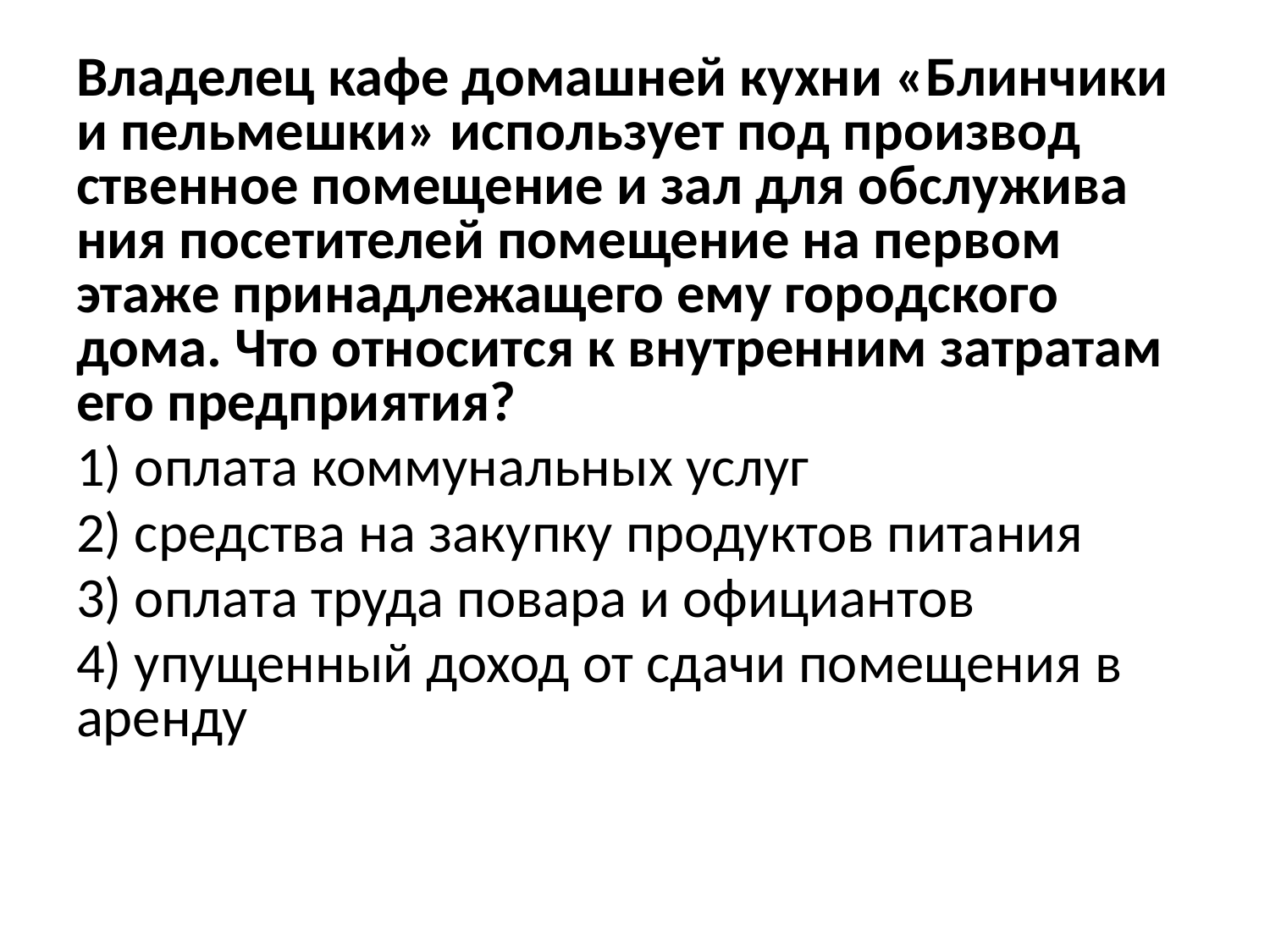

Вла­де­лец кафе до­маш­ней кухни «Блин­чи­ки и пель­меш­ки» ис­поль­зу­ет под про­из­вод­ствен­ное по­ме­ще­ние и зал для об­слу­жи­ва­ния по­се­ти­те­лей по­ме­ще­ние на пер­вом этаже при­над­ле­жа­ще­го ему го­род­ско­го дома. Что от­но­сит­ся к внут­рен­ним за­тра­там его пред­при­я­тия?
1) опла­та ком­му­наль­ных услуг
2) сред­ства на за­куп­ку про­дук­тов пи­та­ния
3) опла­та труда по­ва­ра и офи­ци­ан­тов
4) упу­щен­ный доход от сдачи по­ме­ще­ния в арен­ду